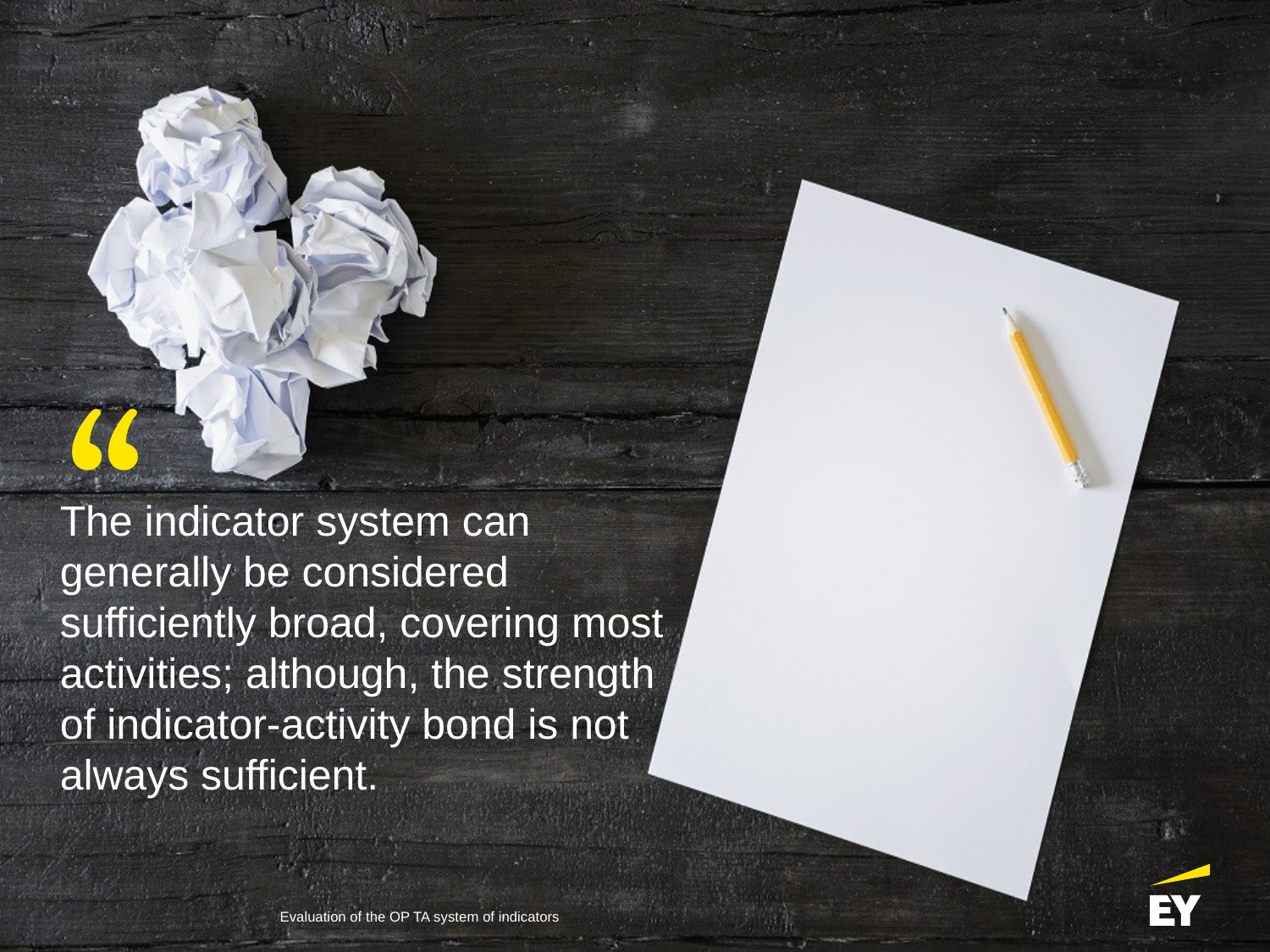

The indicator system can generally be considered sufficiently broad, covering most activities; although, the strength of indicator-activity bond is not always sufficient.
Evaluation of the OP TA system of indicators